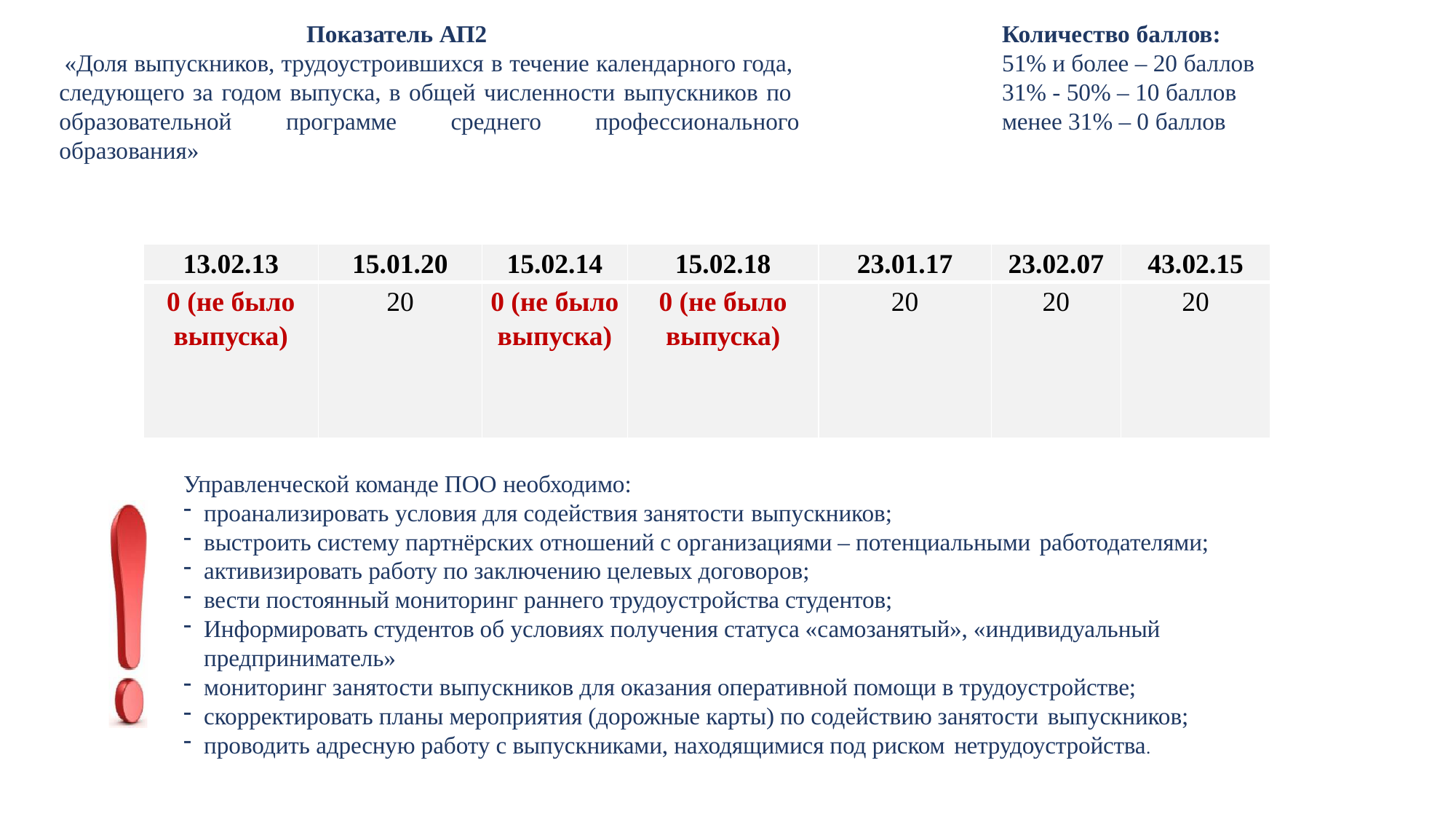

Количество баллов:
51% и более – 20 баллов
31% - 50% – 10 баллов
менее 31% – 0 баллов
Показатель АП2
«Доля выпускников, трудоустроившихся в течение календарного года,  следующего за годом выпуска, в общей численности выпускников по  образовательной программе среднего профессионального образования»
| 13.02.13 | 15.01.20 | 15.02.14 | 15.02.18 | 23.01.17 | 23.02.07 | 43.02.15 |
| --- | --- | --- | --- | --- | --- | --- |
| 0 (не было выпуска) | 20 | 0 (не было выпуска) | 0 (не было выпуска) | 20 | 20 | 20 |
Управленческой команде ПОО необходимо:
проанализировать условия для содействия занятости выпускников;
выстроить систему партнёрских отношений с организациями – потенциальными работодателями;
активизировать работу по заключению целевых договоров;
вести постоянный мониторинг раннего трудоустройства студентов;
Информировать студентов об условиях получения статуса «самозанятый», «индивидуальный предприниматель»
мониторинг занятости выпускников для оказания оперативной помощи в трудоустройстве;
скорректировать планы мероприятия (дорожные карты) по содействию занятости выпускников;
проводить адресную работу с выпускниками, находящимися под риском нетрудоустройства.